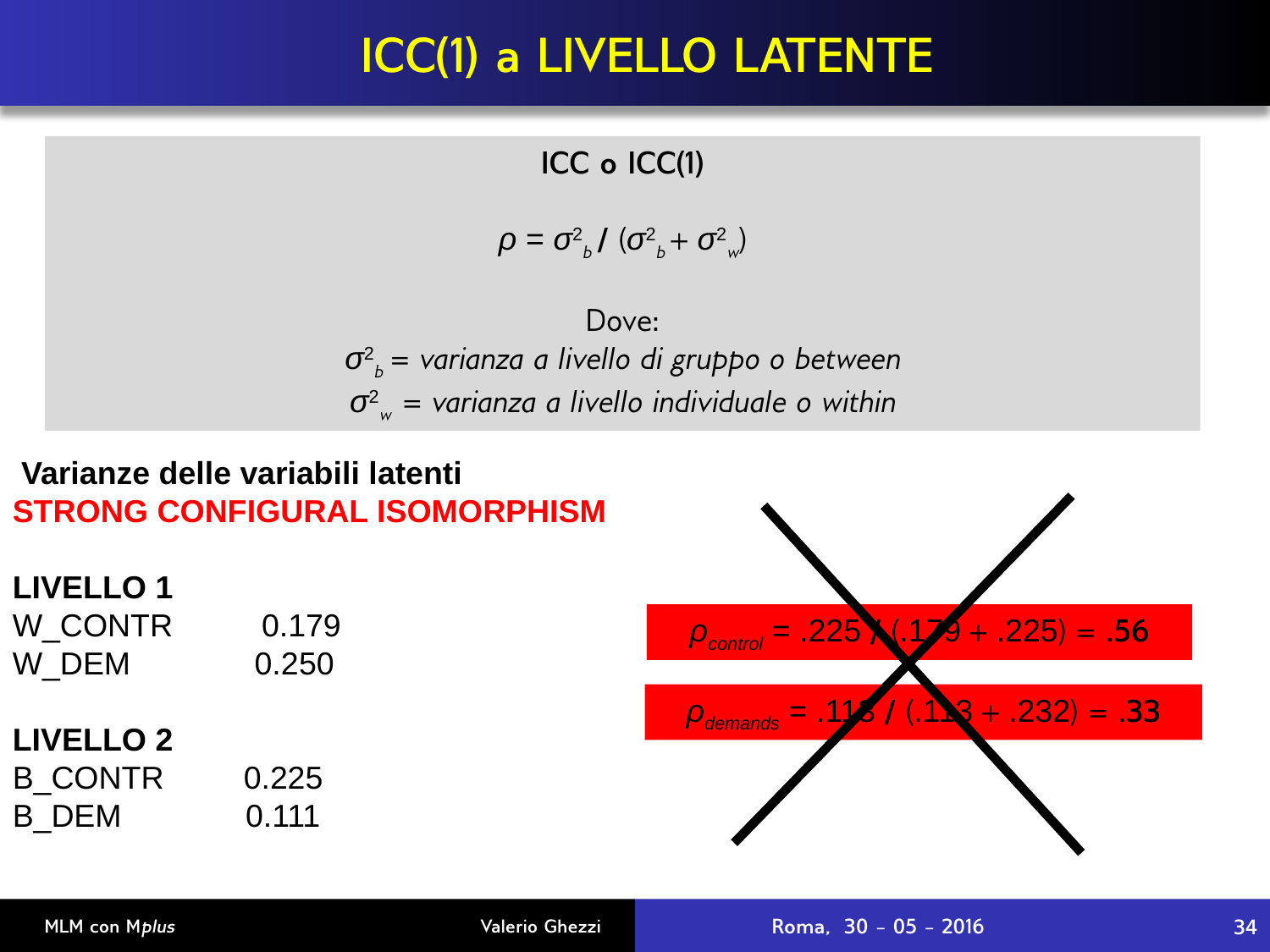

# ICC(1) a LIVELLO LATENTE
ICC o ICC(1)

ρ = σ2b / (σ2b + σ2w)

Dove:
σ2b = varianza a livello di gruppo o between
σ2w = varianza a livello individuale o within
 Varianze delle variabili latenti
STRONG CONFIGURAL ISOMORPHISM

LIVELLO 1
W_CONTR          0.179
W_DEM              0.250

LIVELLO 2
B_CONTR         0.225
B_DEM              0.111
ρcontrol = .225 / (.179 + .225) = .56
ρdemands = .113 / (.113 + .232) = .33
  MLM con Mplus                                                  Valerio Ghezzi
Roma,  30 – 05 – 2016
34